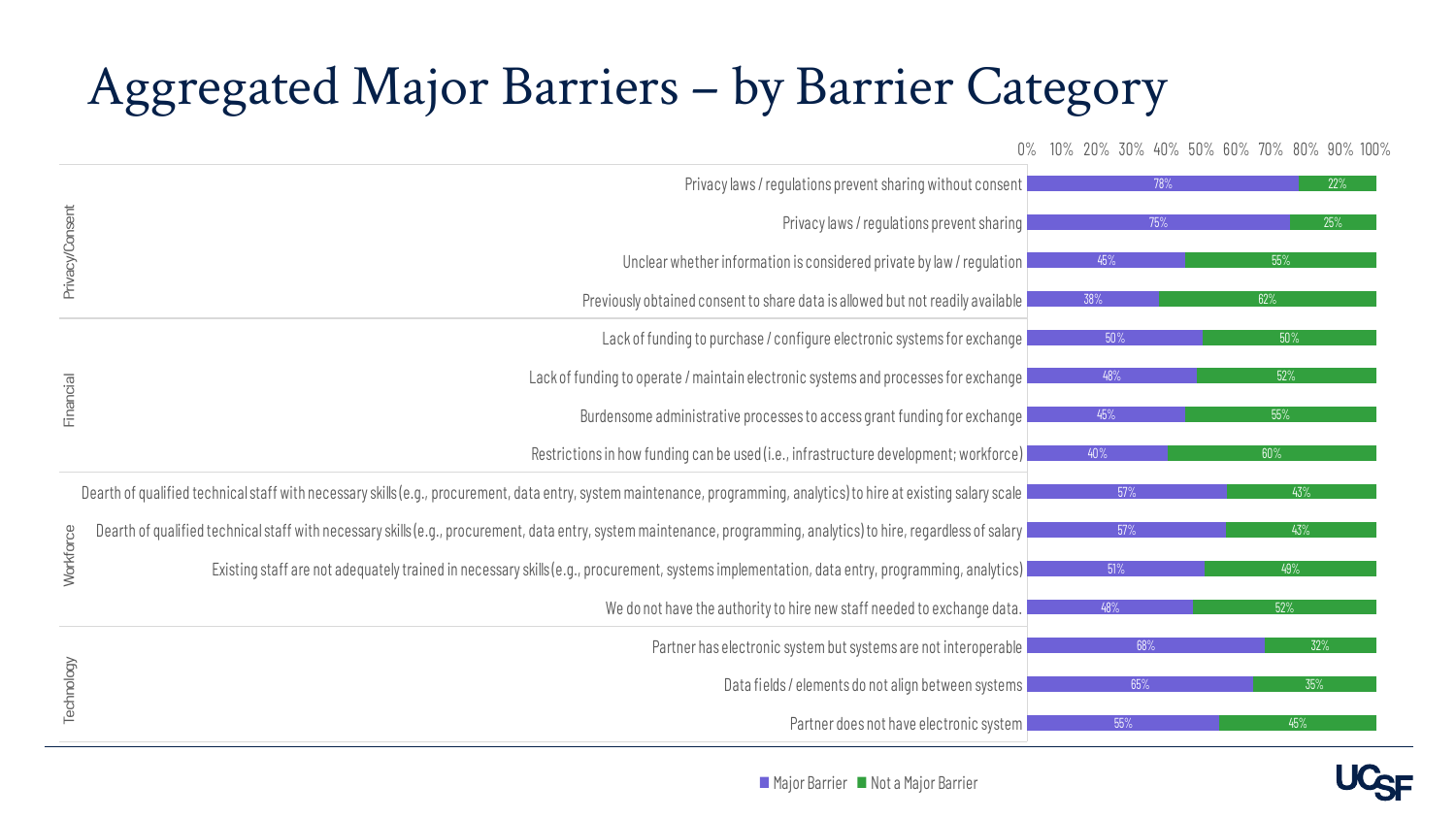

# Aggregated Major Barriers – by Barrier Category

### Chart

| Category | Major Barrier | Not a Major Barrier |
|---|---|---|
| Privacy laws / regulations prevent sharing without consent | 0.777777777777778 | 0.222222222222222 |
| Privacy laws / regulations prevent sharing | 0.752380952380952 | 0.24761904761904796 |
| Unclear whether information is considered private by law / regulation | 0.453846153846154 | 0.546153846153846 |
| Previously obtained consent to share data is allowed but not readily available | 0.376811594202899 | 0.623188405797101 |
| Lack of funding to purchase / configure electronic systems for exchange | 0.503067484662577 | 0.496932515337423 |
| Lack of funding to operate / maintain electronic systems and processes for exchange | 0.484848484848485 | 0.515151515151515 |
| Burdensome administrative processes to access grant funding for exchange | 0.452229299363057 | 0.547770700636943 |
| Restrictions in how funding can be used (i.e., infrastructure development; workforce) | 0.40251572327044 | 0.5974842767295601 |
| Dearth of qualified technical staff with necessary skills (e.g., procurement, data entry, system maintenance, programming, analytics) to hire at existing salary scale | 0.571428571428571 | 0.42857142857142905 |
| Dearth of qualified technical staff with necessary skills (e.g., procurement, data entry, system maintenance, programming, analytics) to hire, regardless of salary | 0.56969696969697 | 0.43030303030302997 |
| Existing staff are not adequately trained in necessary skills (e.g., procurement, systems implementation, data entry, programming, analytics) | 0.50887573964497 | 0.49112426035503 |
| We do not have the authority to hire new staff needed to exchange data. | 0.475609756097561 | 0.524390243902439 |
| Partner has electronic system but systems are not interoperable | 0.68 | 0.31999999999999995 |
| Data fields / elements do not align between systems | 0.647058823529412 | 0.352941176470588 |
| Partner does not have electronic system | 0.551020408163265 | 0.44897959183673497 |